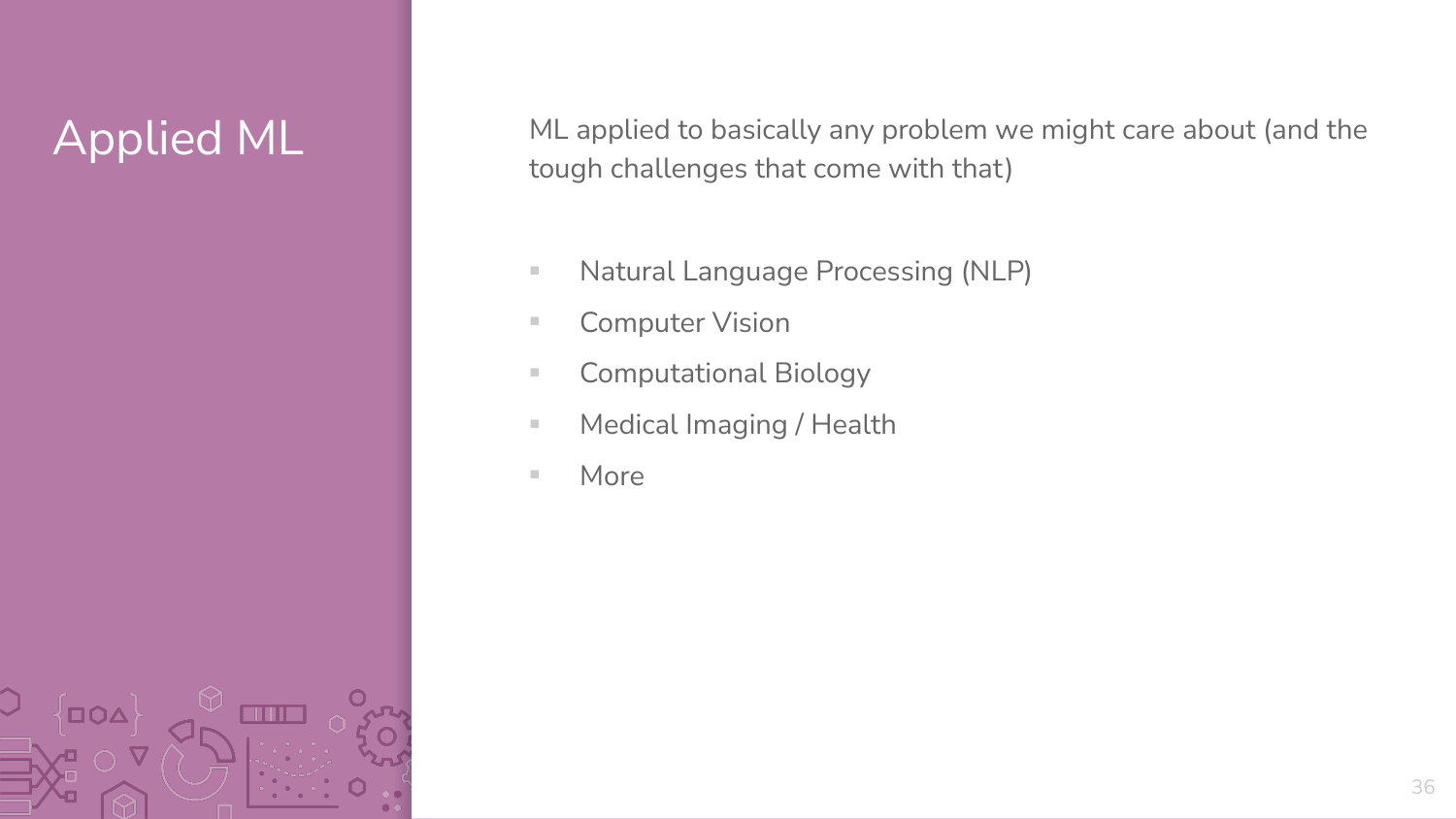

# Applied ML
ML applied to basically any problem we might care about (and the tough challenges that come with that)

Natural Language Processing (NLP)
Computer Vision
Computational Biology
Medical Imaging / Health
More
36